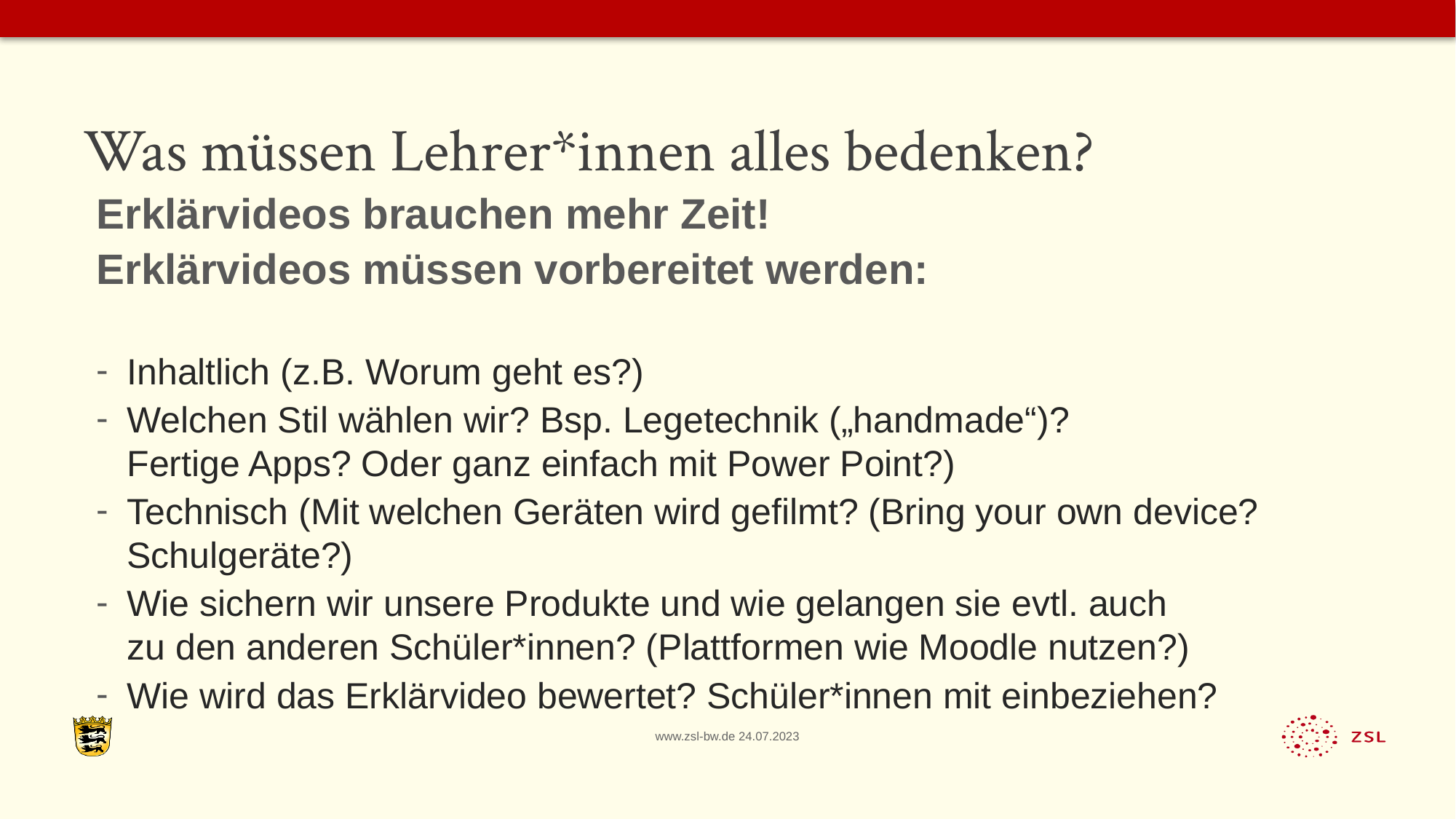

# Was müssen Lehrer*innen alles bedenken?
Erklärvideos brauchen mehr Zeit!
Erklärvideos müssen vorbereitet werden:
Inhaltlich (z.B. Worum geht es?)
Welchen Stil wählen wir? Bsp. Legetechnik („handmade“)?
Fertige Apps? Oder ganz einfach mit Power Point?)
Technisch (Mit welchen Geräten wird gefilmt? (Bring your own device? Schulgeräte?)
Wie sichern wir unsere Produkte und wie gelangen sie evtl. auch
zu den anderen Schüler*innen? (Plattformen wie Moodle nutzen?)
Wie wird das Erklärvideo bewertet? Schüler*innen mit einbeziehen?